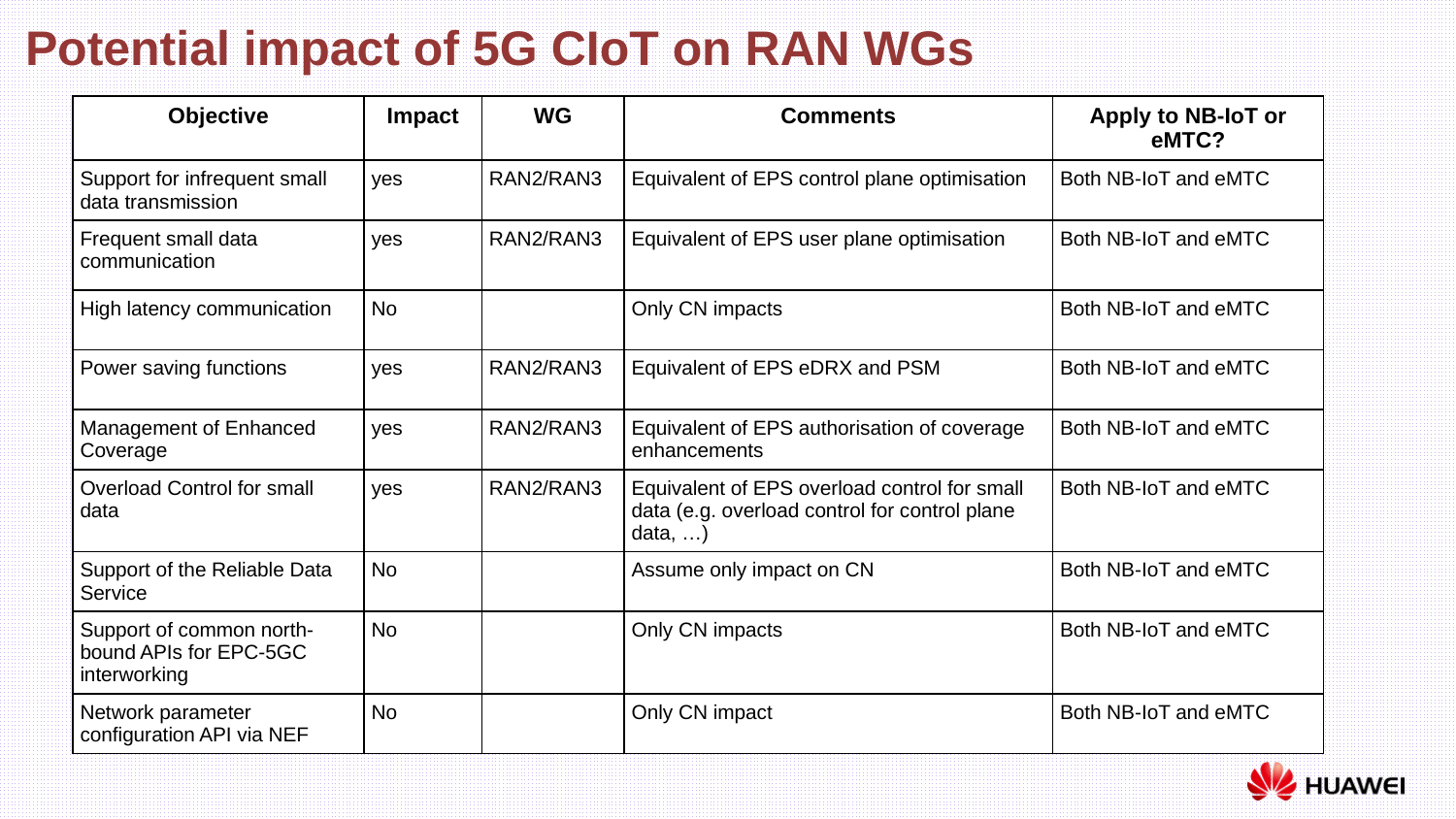

Potential impact of 5G CIoT on RAN WGs
| Objective | Impact | WG | Comments | Apply to NB-IoT or eMTC? |
| --- | --- | --- | --- | --- |
| Support for infrequent small data transmission | yes | RAN2/RAN3 | Equivalent of EPS control plane optimisation | Both NB-IoT and eMTC |
| Frequent small data communication | yes | RAN2/RAN3 | Equivalent of EPS user plane optimisation | Both NB-IoT and eMTC |
| High latency communication | No |  | Only CN impacts | Both NB-IoT and eMTC |
| Power saving functions | yes | RAN2/RAN3 | Equivalent of EPS eDRX and PSM | Both NB-IoT and eMTC |
| Management of Enhanced Coverage | yes | RAN2/RAN3 | Equivalent of EPS authorisation of coverage enhancements | Both NB-IoT and eMTC |
| Overload Control for small data | yes | RAN2/RAN3 | Equivalent of EPS overload control for small data (e.g. overload control for control plane data, …) | Both NB-IoT and eMTC |
| Support of the Reliable Data Service | No |  | Assume only impact on CN | Both NB-IoT and eMTC |
| Support of common north-bound APIs for EPC-5GC interworking | No |  | Only CN impacts | Both NB-IoT and eMTC |
| Network parameter configuration API via NEF | No |  | Only CN impact | Both NB-IoT and eMTC |